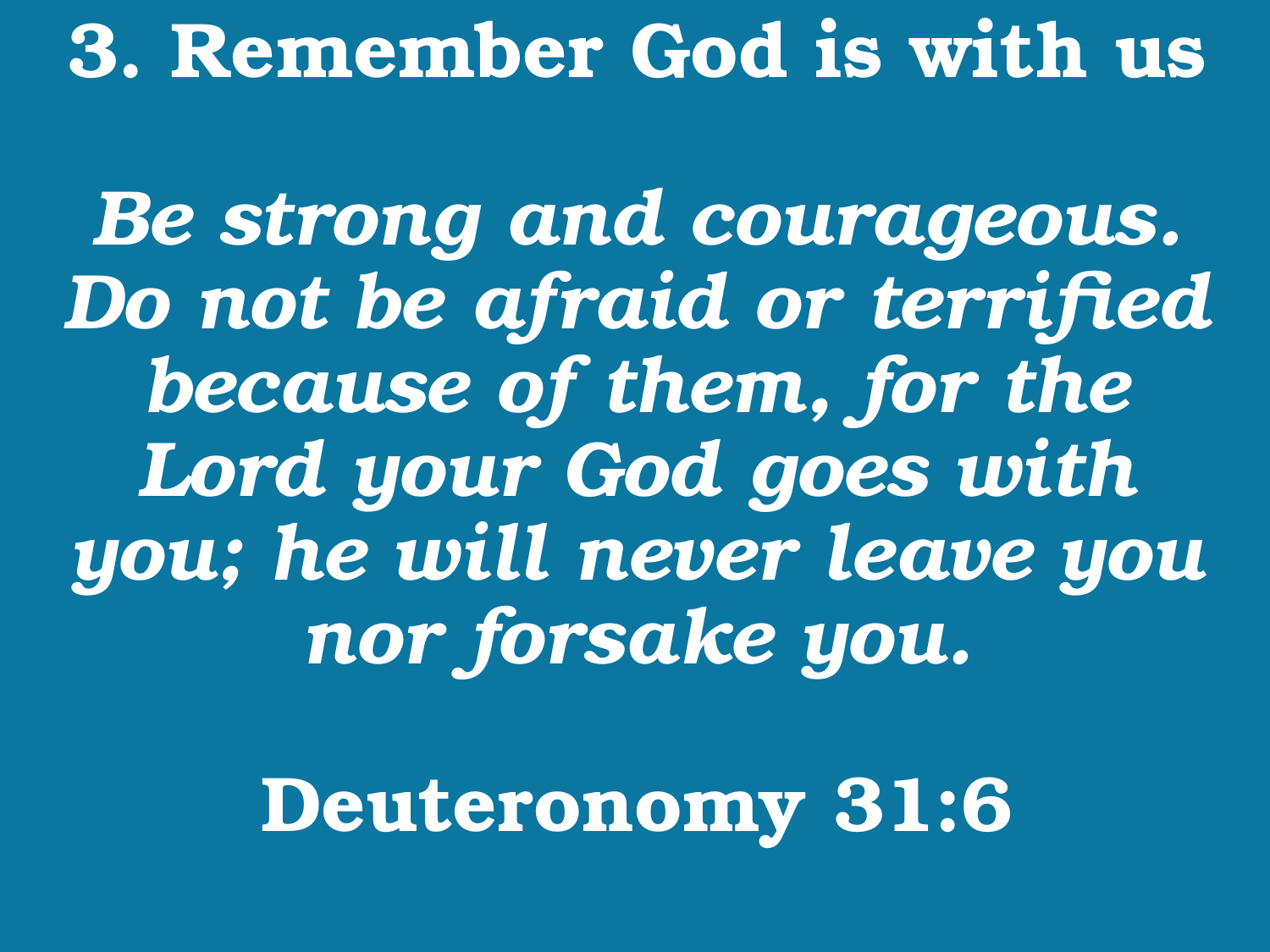

# 3. Remember God is with us Be strong and courageous. Do not be afraid or terrified because of them, for the Lord your God goes with you; he will never leave you nor forsake you. Deuteronomy 31:6